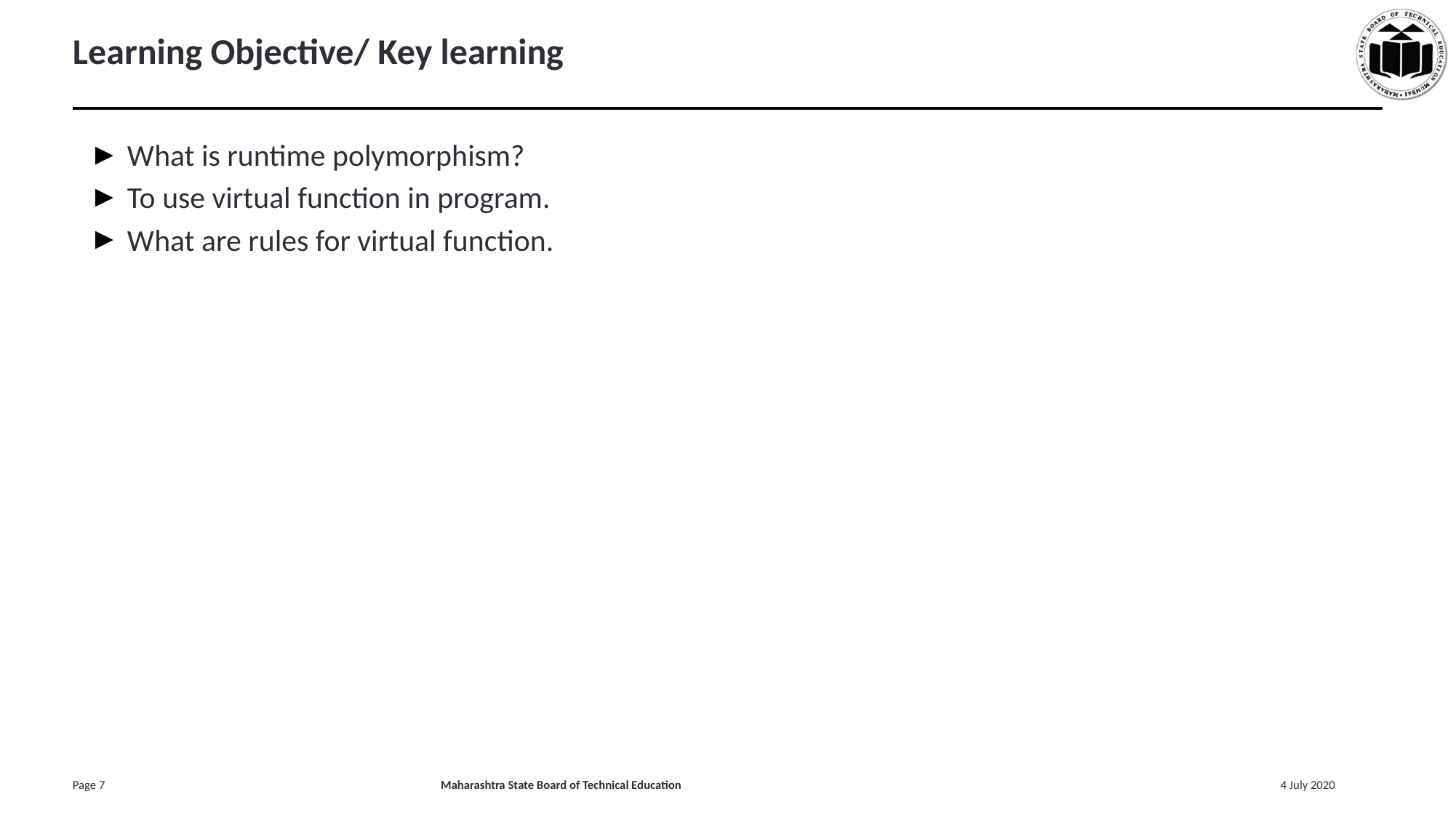

# Learning Objective/ Key learning
What is runtime polymorphism?
To use virtual function in program.
What are rules for virtual function.